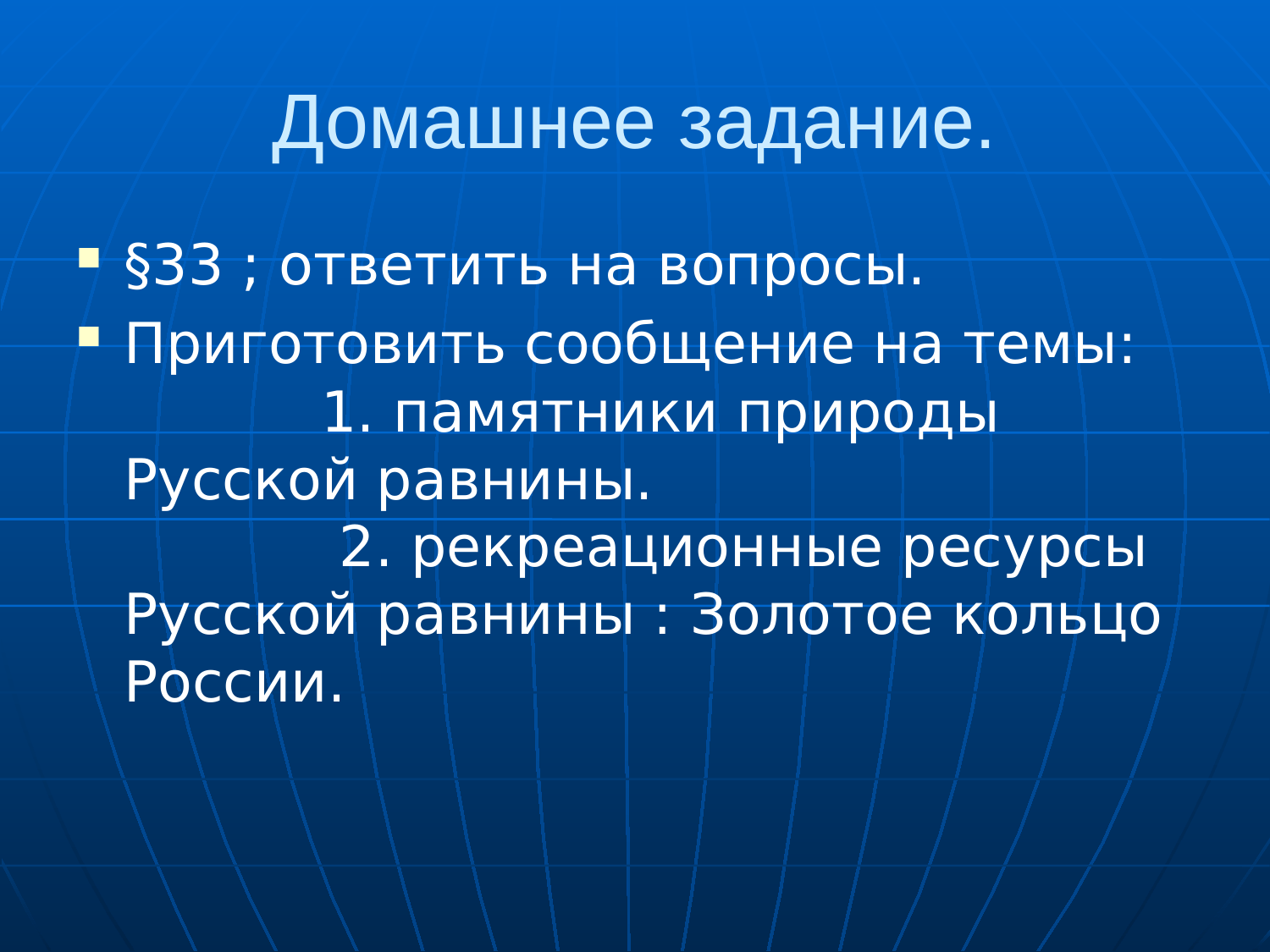

# Домашнее задание.
§33 ; ответить на вопросы.
Приготовить сообщение на темы:               1. памятники природы Русской равнины.                                          2. рекреационные ресурсы Русской равнины : Золотое кольцо России.